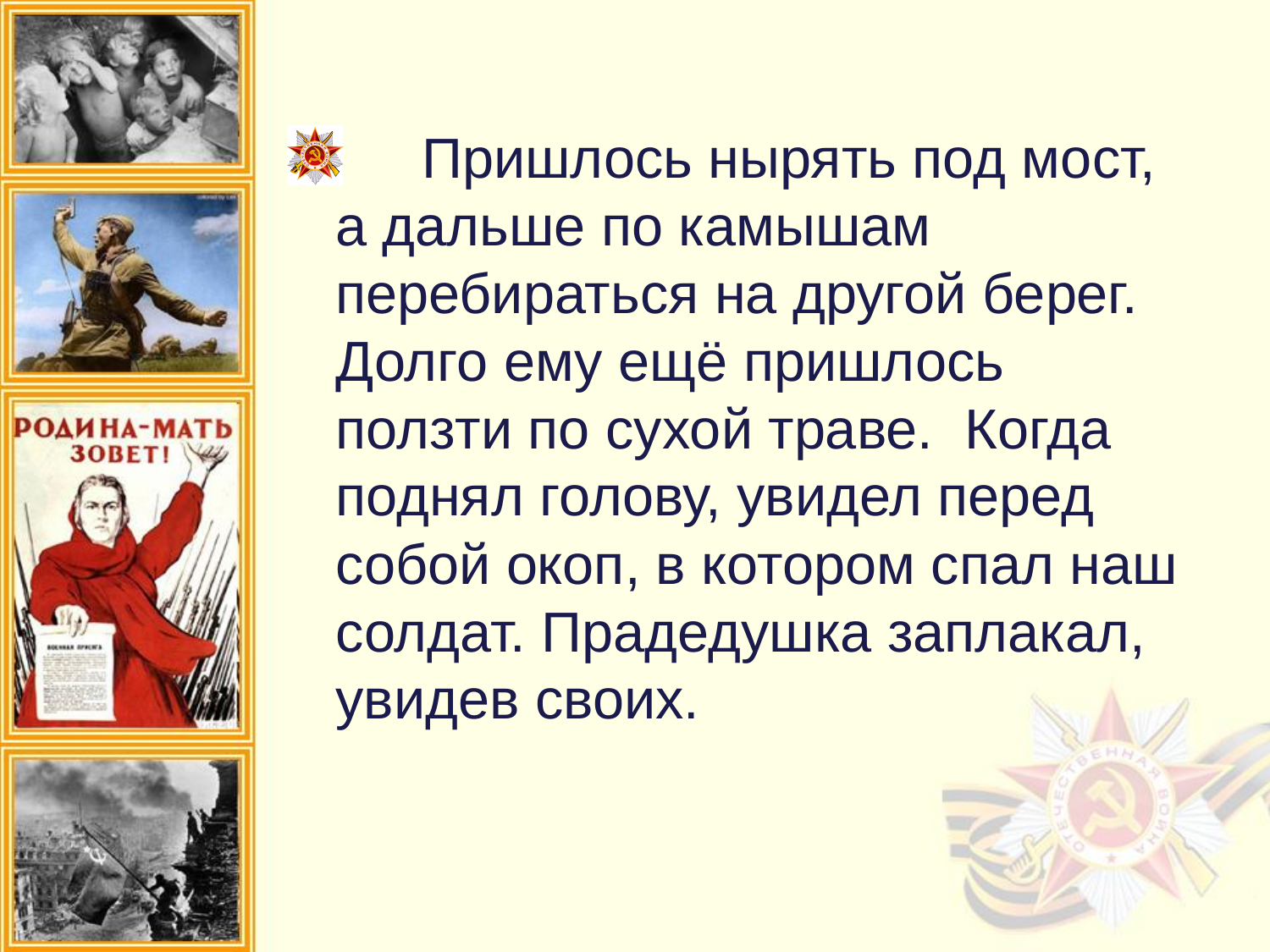

Пришлось нырять под мост, а дальше по камышам перебираться на другой берег. Долго ему ещё пришлось ползти по сухой траве.  Когда поднял голову, увидел перед собой окоп, в котором спал наш солдат. Прадедушка заплакал, увидев своих.